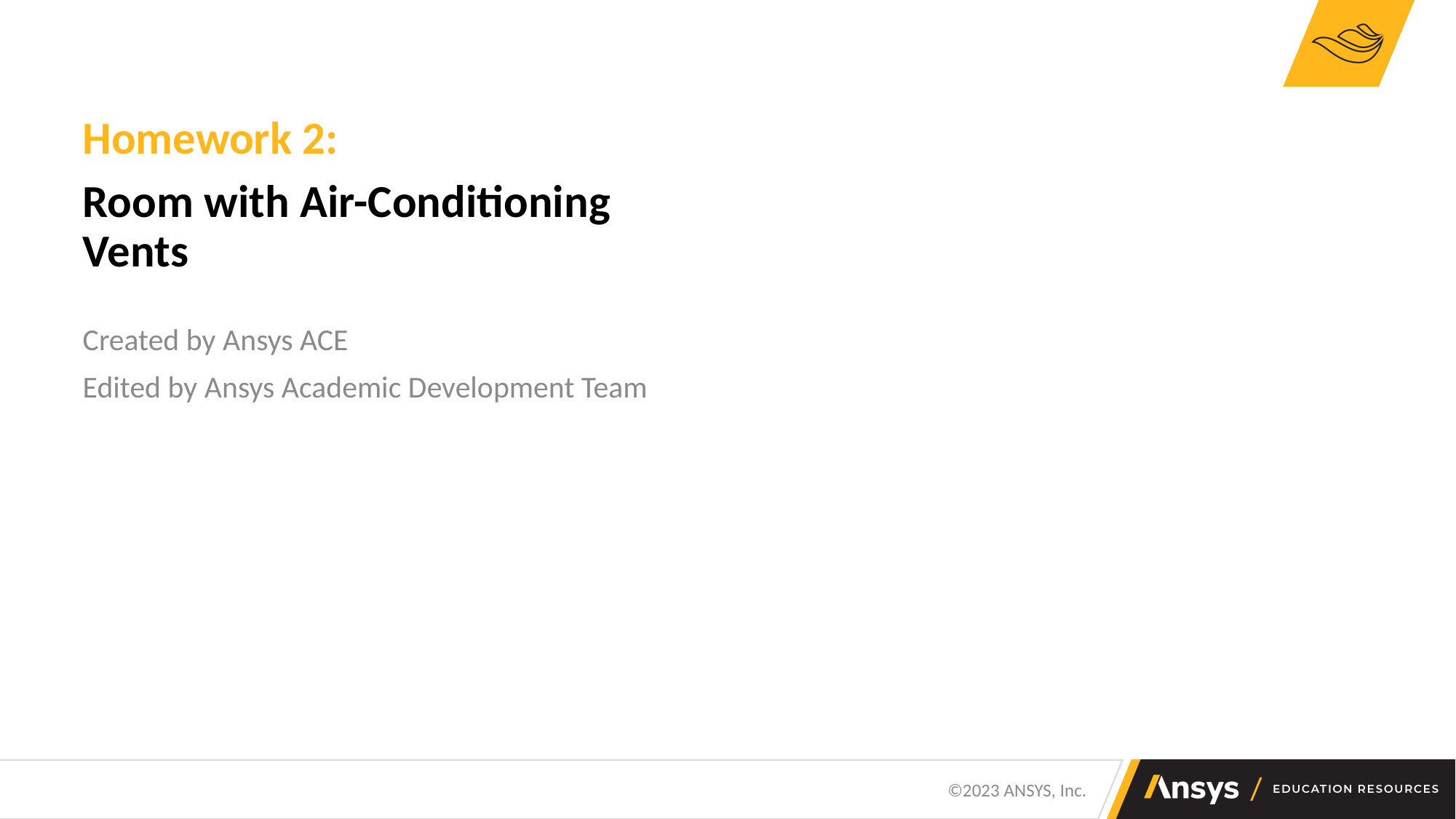

Homework 2:
Room with Air-Conditioning Vents
Created by Ansys ACE
Edited by Ansys Academic Development Team